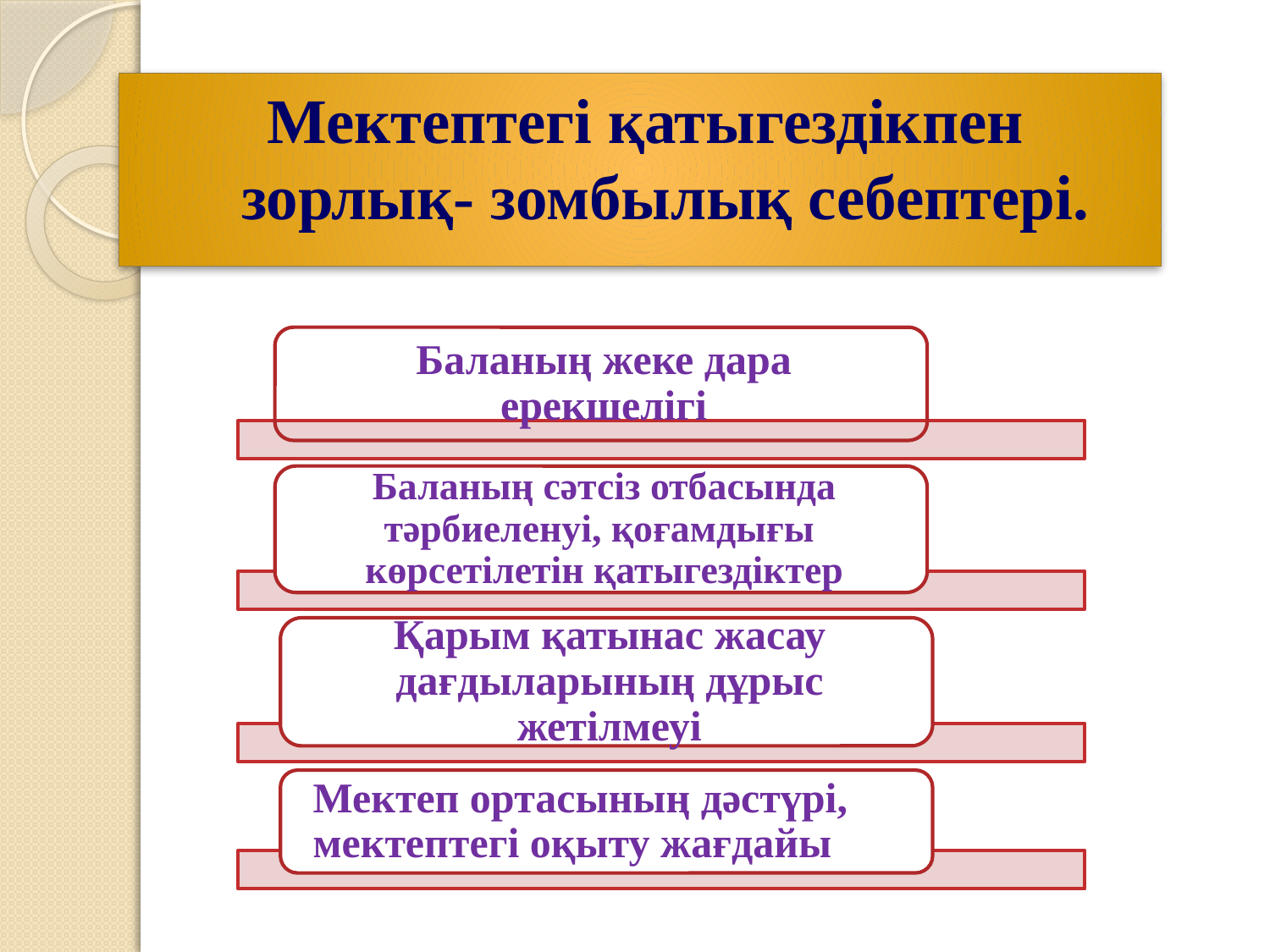

Мектептегі қатыгездікпен зорлық- зомбылық себептері.

Баланың жеке дара ерекшелігі
Баланың сәтсіз отбасында тәрбиеленуі, қоғамдығы  көрсетілетін қатыгездіктер
Қарым қатынас жасау дағдыларының дұрыс жетілмеуі
Мектеп ортасының дәстүрі, мектептегі оқыту жағдайы